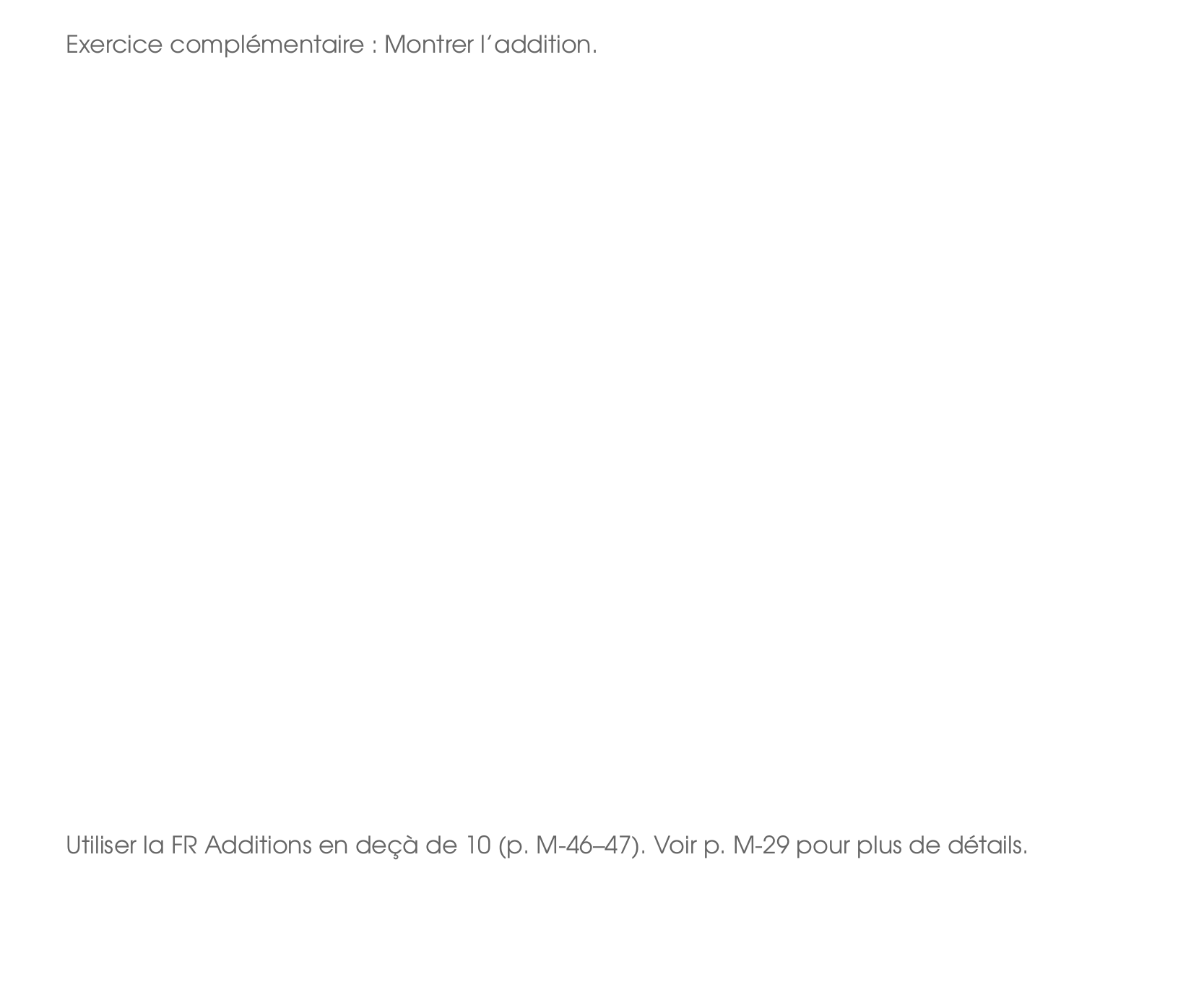

Exercice complémentaire : Montrer l’addition.
Utiliser la FR Additions en deçà de 10 (p. M-46–47). Voir p. M-29 pour plus de détails.